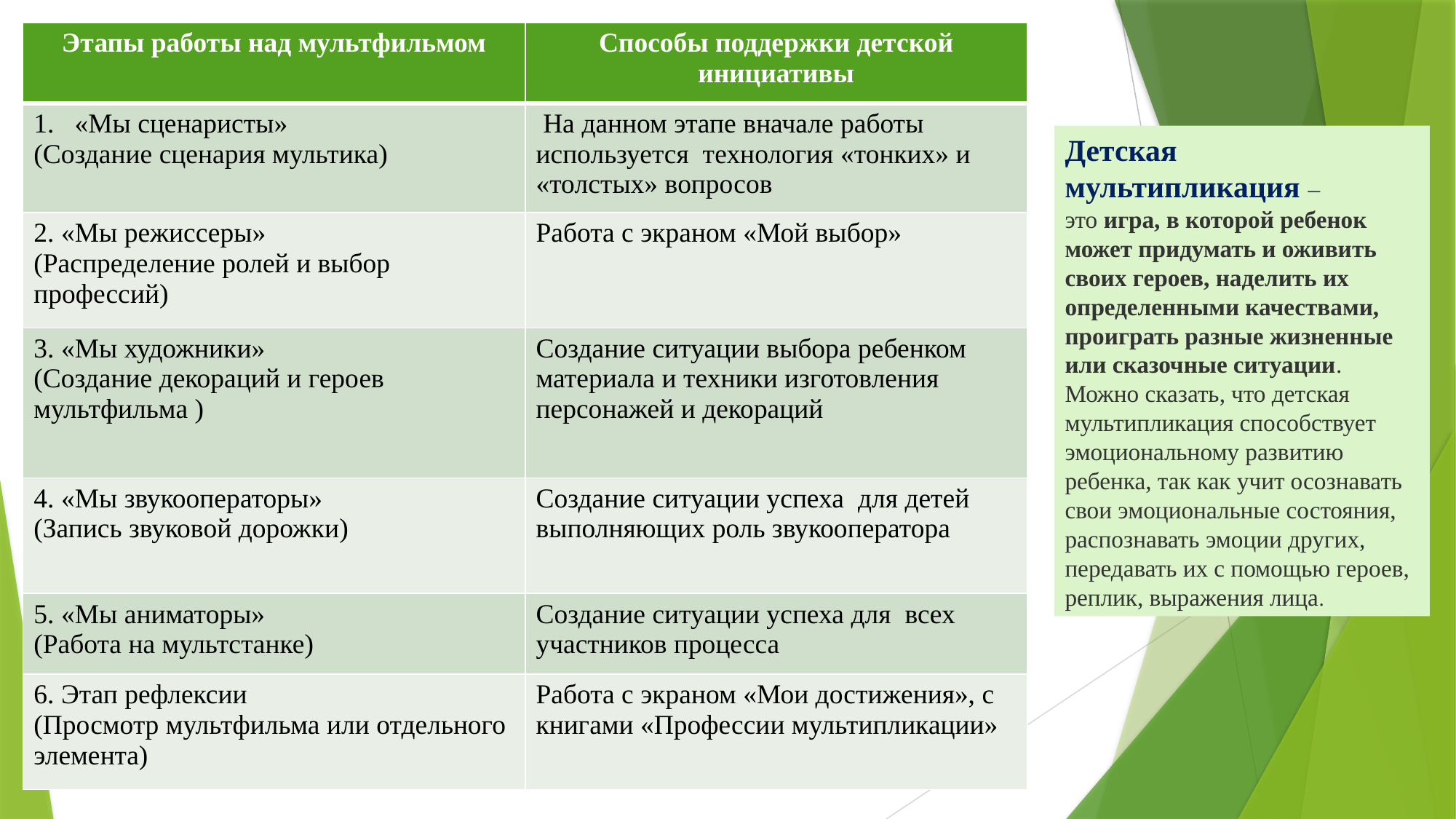

| Этапы работы над мультфильмом | Способы поддержки детской инициативы |
| --- | --- |
| «Мы сценаристы» (Создание сценария мультика) | На данном этапе вначале работы используется технология «тонких» и «толстых» вопросов |
| 2. «Мы режиссеры» (Распределение ролей и выбор профессий) | Работа с экраном «Мой выбор» |
| 3. «Мы художники» (Создание декораций и героев мультфильма ) | Создание ситуации выбора ребенком материала и техники изготовления персонажей и декораций |
| 4. «Мы звукооператоры» (Запись звуковой дорожки) | Создание ситуации успеха для детей выполняющих роль звукооператора |
| 5. «Мы аниматоры» (Работа на мультстанке) | Создание ситуации успеха для всех участников процесса |
| 6. Этап рефлексии (Просмотр мультфильма или отдельного элемента) | Работа с экраном «Мои достижения», с книгами «Профессии мультипликации» |
Детская мультипликация – это игра, в которой ребенок может придумать и оживить своих героев, наделить их определенными качествами, проиграть разные жизненные или сказочные ситуации. Можно сказать, что детская мультипликация способствует эмоциональному развитию ребенка, так как учит осознавать свои эмоциональные состояния, распознавать эмоции других, передавать их с помощью героев, реплик, выражения лица.